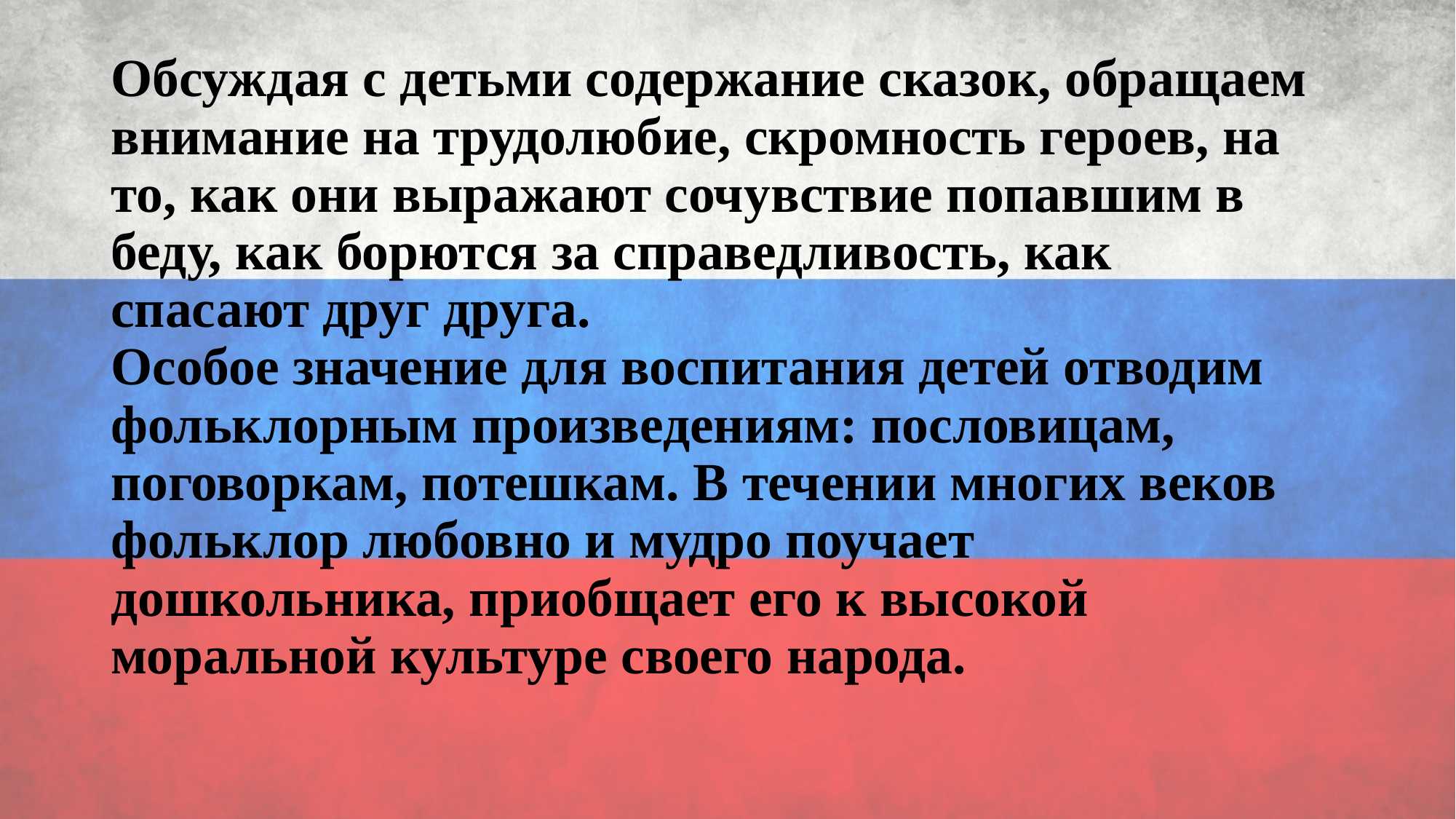

# Обсуждая с детьми содержание сказок, обращаем внимание на трудолюбие, скромность героев, на то, как они выражают сочувствие попавшим в беду, как борются за справедливость, как спасают друг друга. Особое значение для воспитания детей отводим фольклорным произведениям: пословицам, поговоркам, потешкам. В течении многих веков фольклор любовно и мудро поучает дошкольника, приобщает его к высокой моральной культуре своего народа.